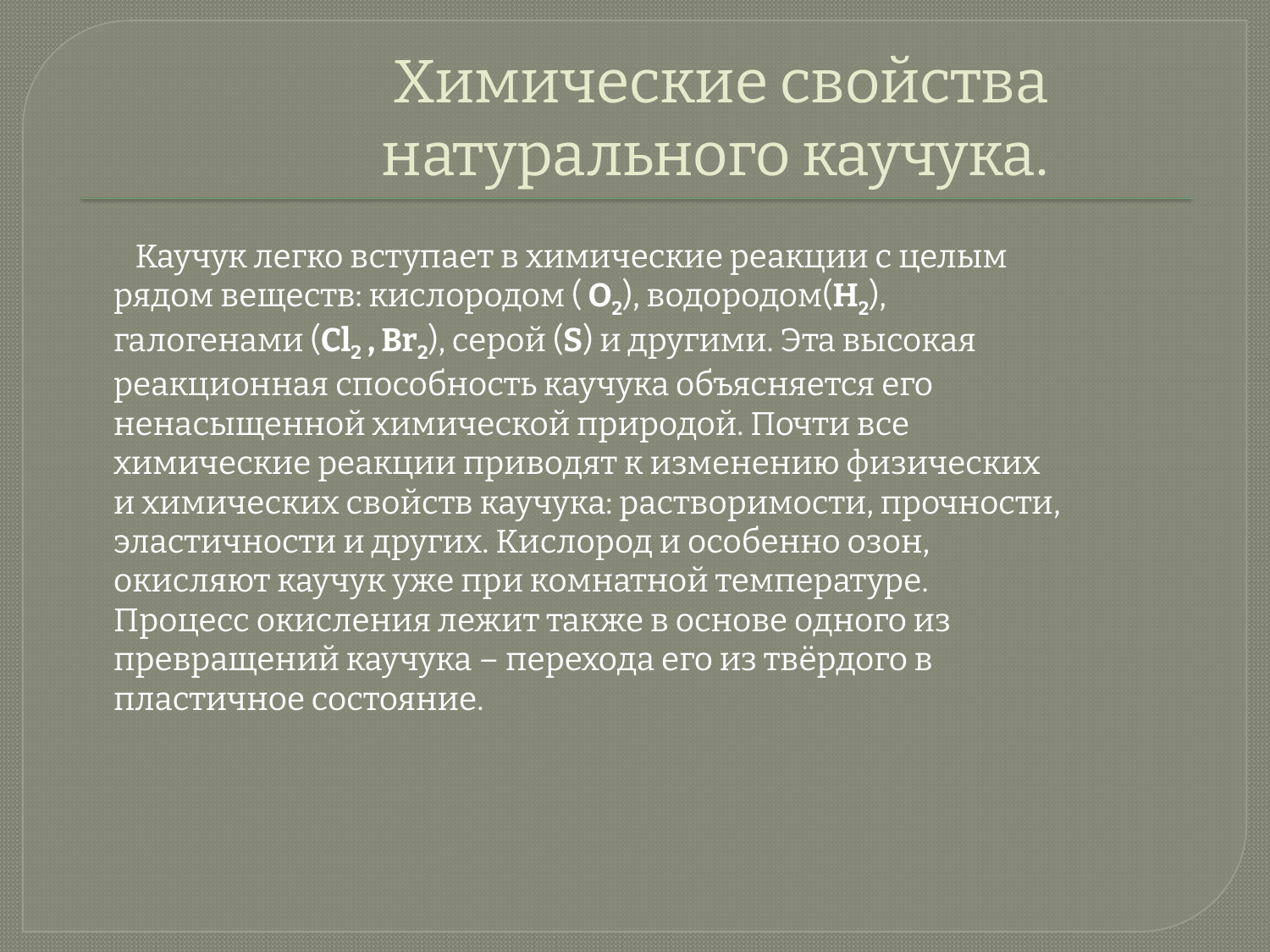

# Химические свойства натурального каучука.
         Каучук легко вступает в химические реакции с целым рядом веществ: кислородом ( О2), водородом(Н2), галогенами (Cl2 , Br2), серой (S) и другими. Эта высокая реакционная способность каучука объясняется его ненасыщенной химической природой. Почти все химические реакции приводят к изменению физических и химических свойств каучука: растворимости, прочности, эластичности и других. Кислород и особенно озон, окисляют каучук уже при комнатной температуре. Процесс окисления лежит также в основе одного из превращений каучука – перехода его из твёрдого в пластичное состояние.